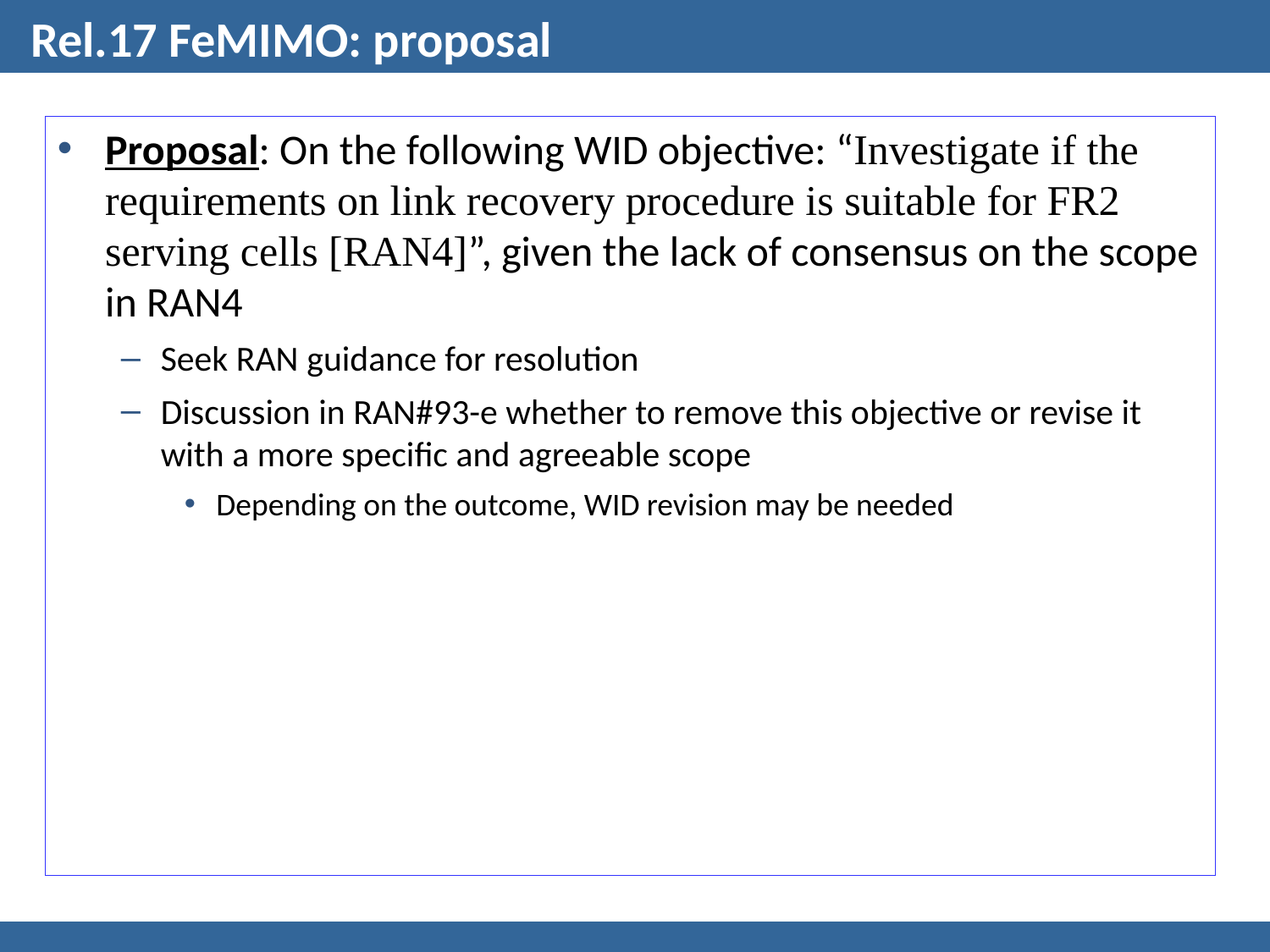

# Rel.17 FeMIMO: proposal
Proposal: On the following WID objective: “Investigate if the requirements on link recovery procedure is suitable for FR2 serving cells [RAN4]”, given the lack of consensus on the scope in RAN4
Seek RAN guidance for resolution
Discussion in RAN#93-e whether to remove this objective or revise it with a more specific and agreeable scope
Depending on the outcome, WID revision may be needed